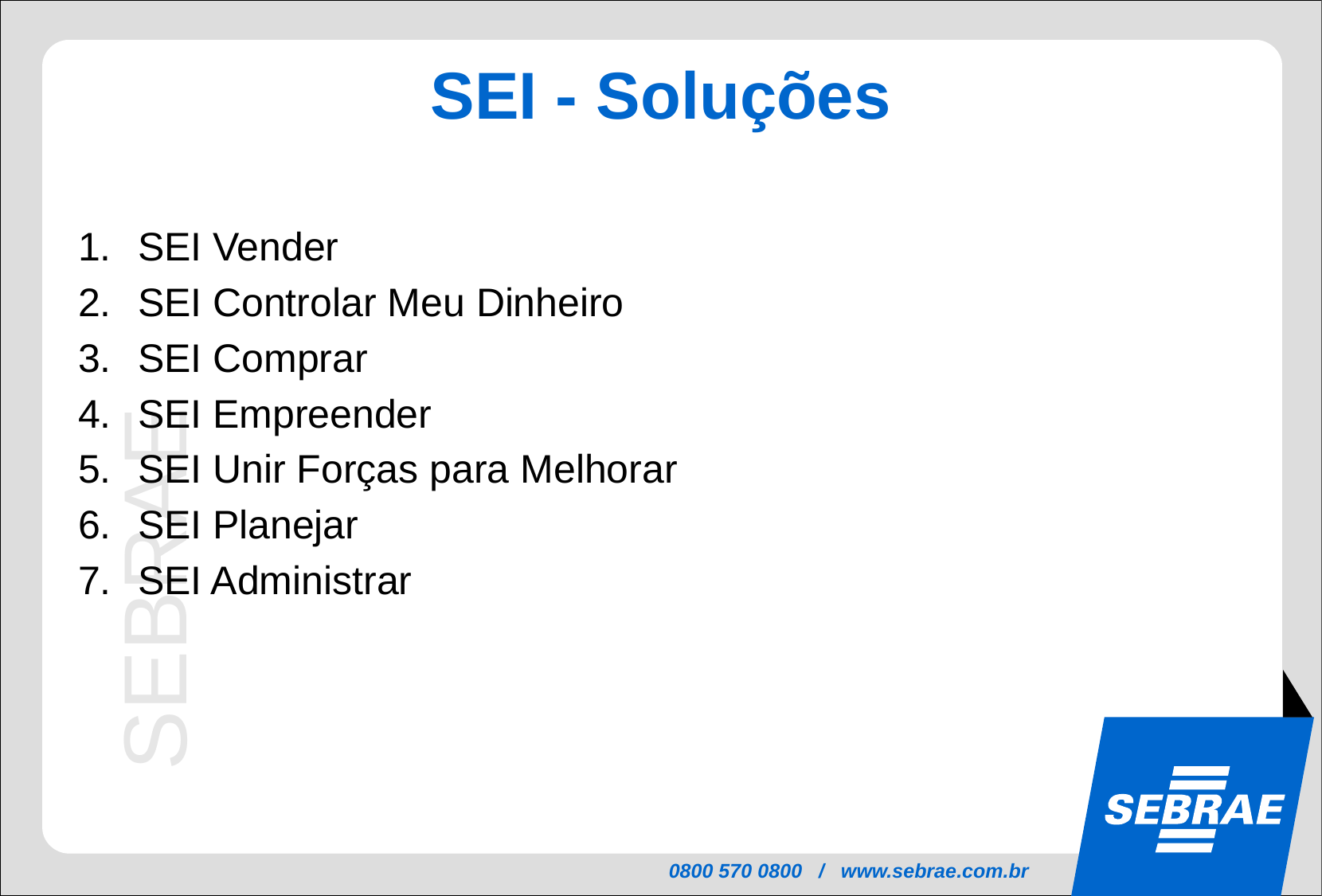

# SEI - Soluções
SEI Vender
SEI Controlar Meu Dinheiro
SEI Comprar
SEI Empreender
SEI Unir Forças para Melhorar
SEI Planejar
SEI Administrar